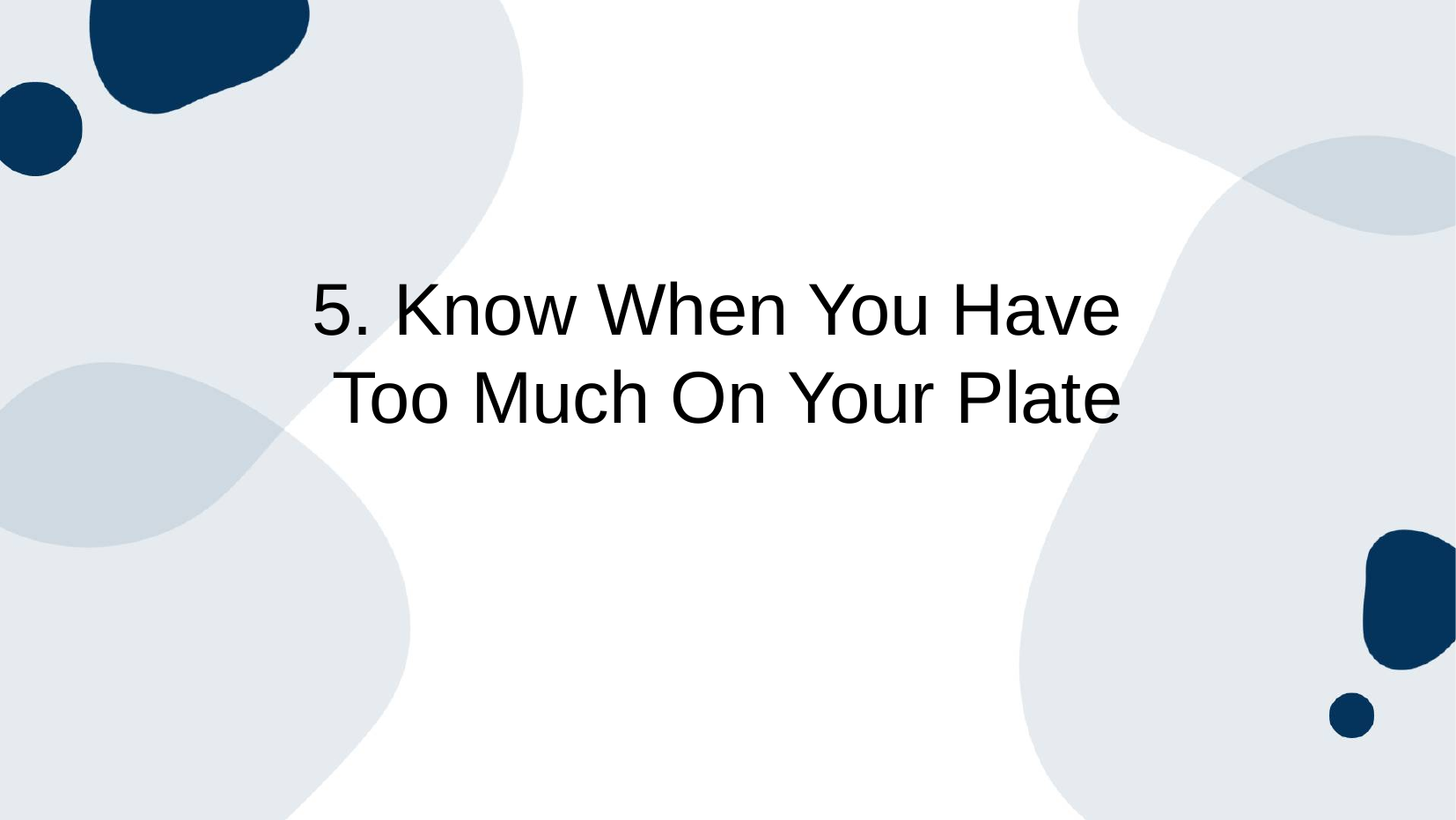

5. Know When You Have
Too Much On Your Plate